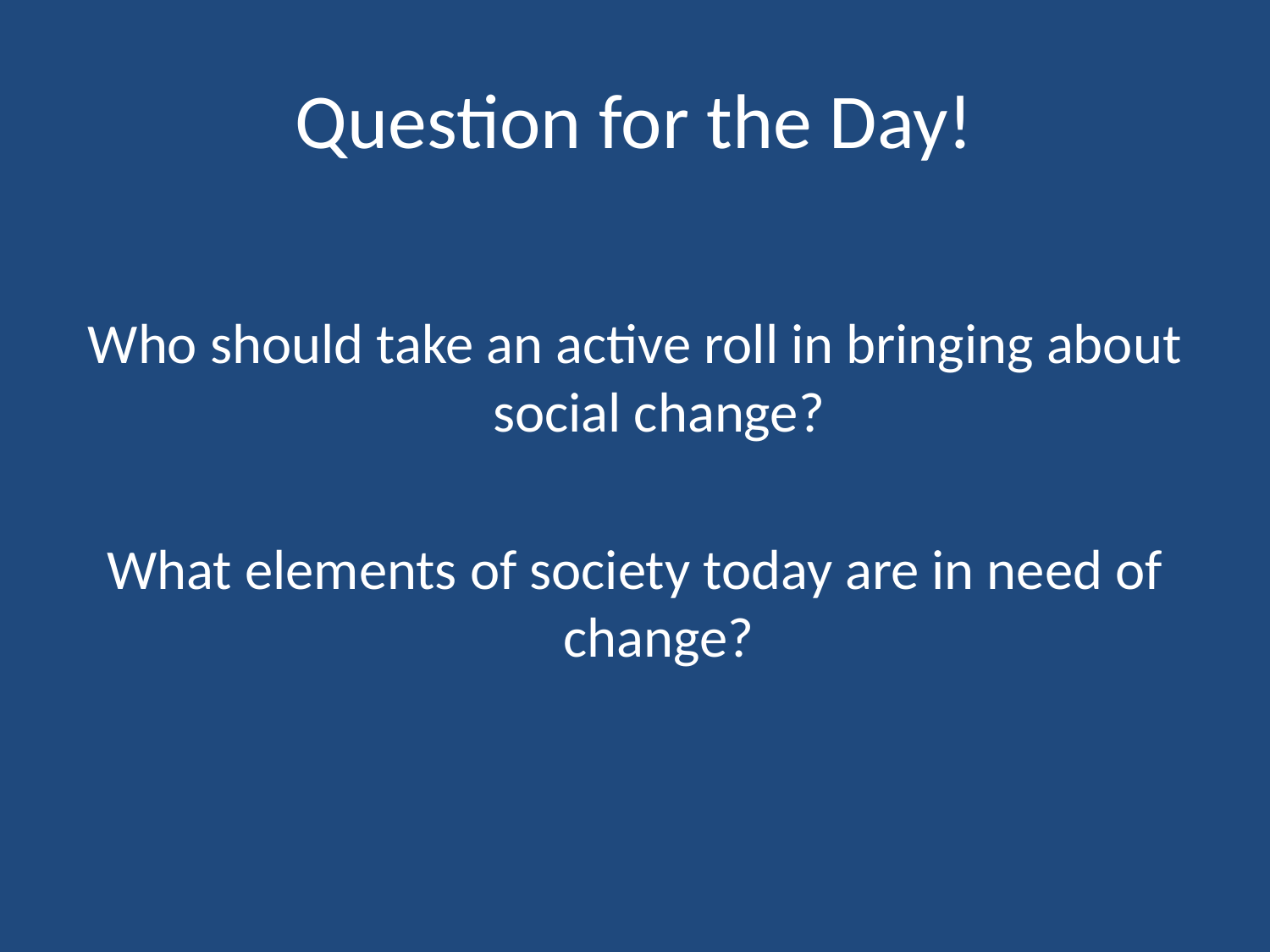

# Question for the Day!

Who should take an active roll in bringing about social change?

What elements of society today are in need of change?